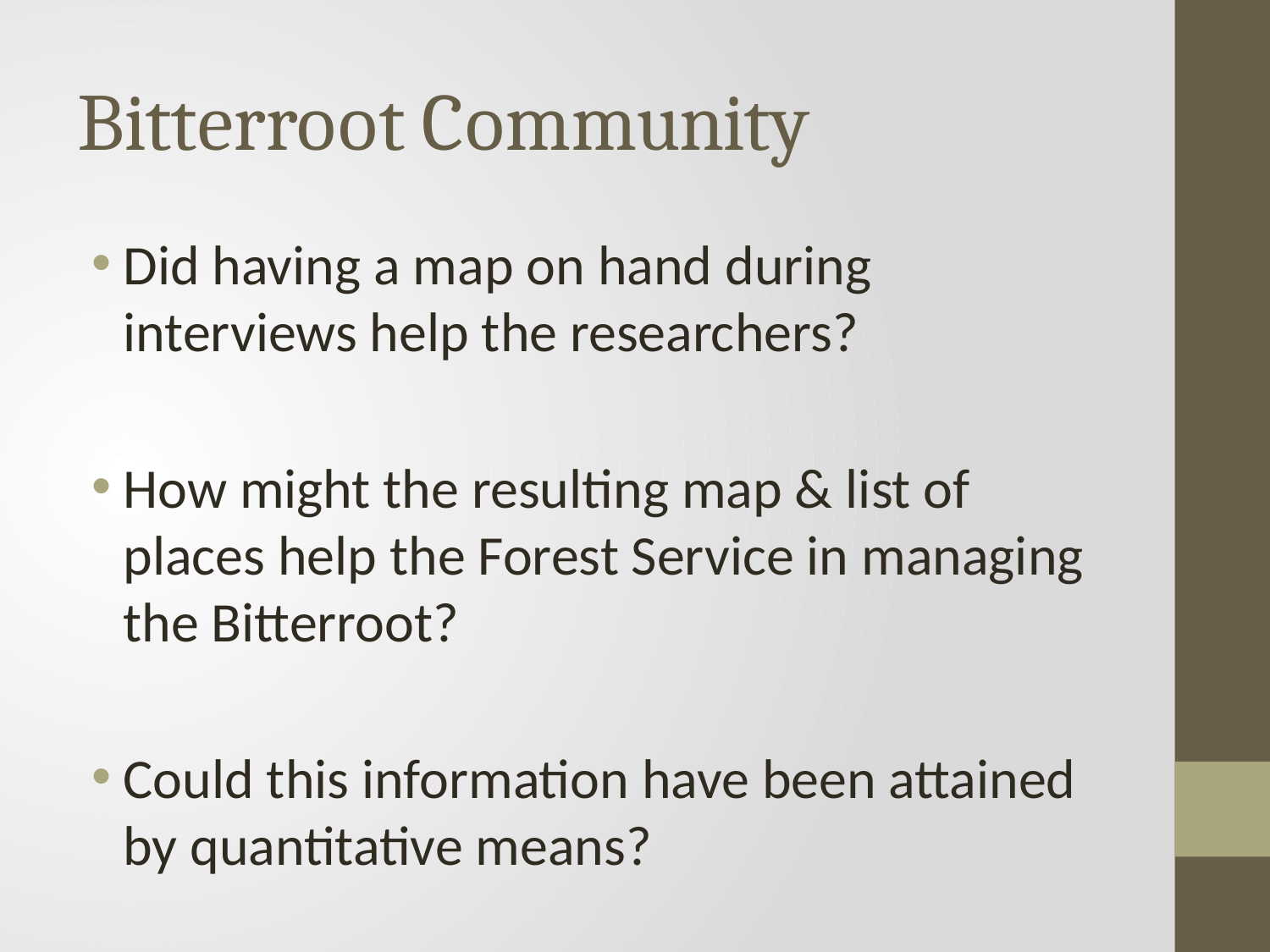

# Bitterroot Community
Did having a map on hand during interviews help the researchers?

How might the resulting map & list of places help the Forest Service in managing the Bitterroot?

Could this information have been attained by quantitative means?